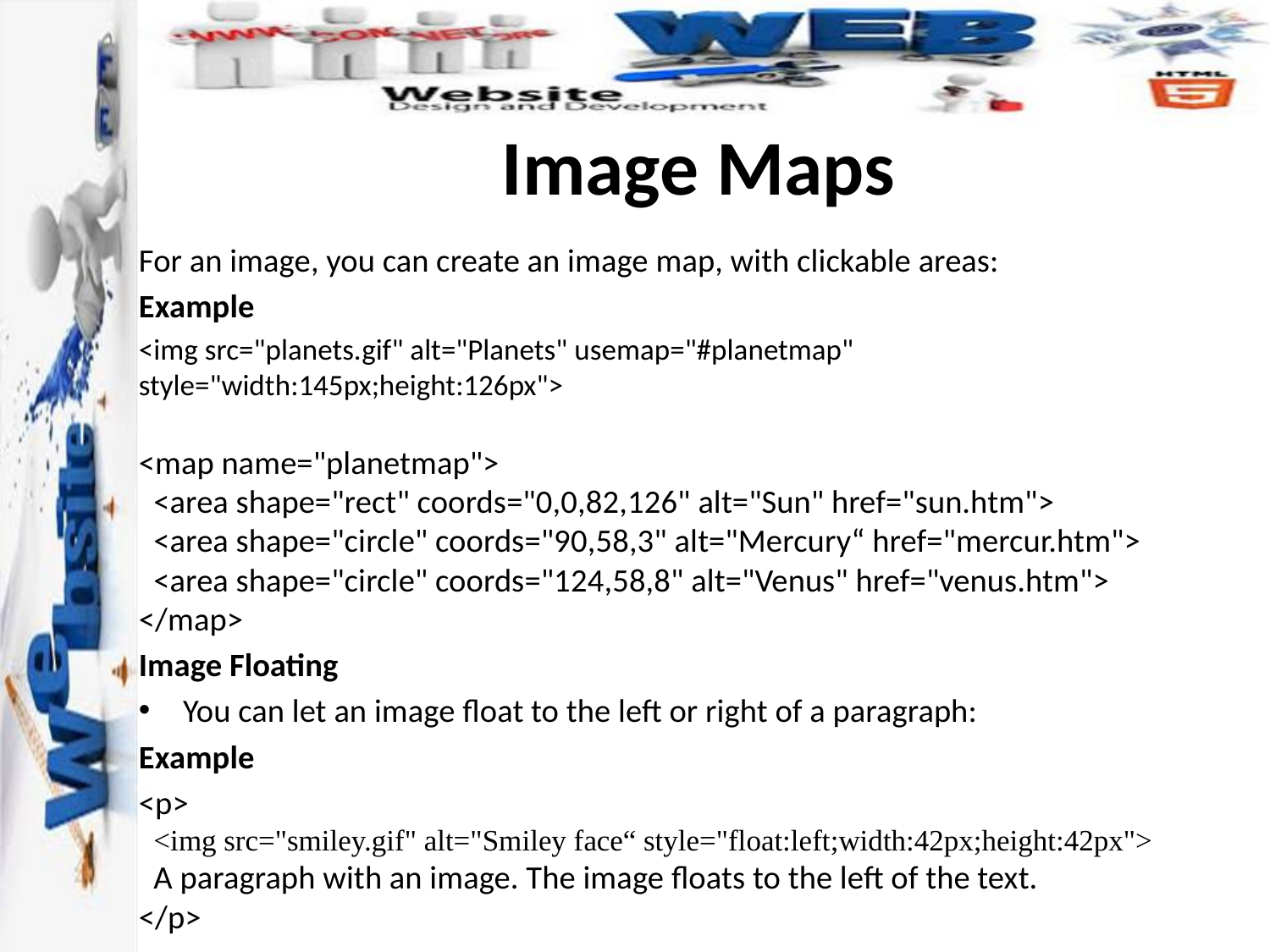

# Image Maps
For an image, you can create an image map, with clickable areas:
Example
<img src="planets.gif" alt="Planets" usemap="#planetmap" style="width:145px;height:126px">
<map name="planetmap">
  <area shape="rect" coords="0,0,82,126" alt="Sun" href="sun.htm">
  <area shape="circle" coords="90,58,3" alt="Mercury“ href="mercur.htm">
  <area shape="circle" coords="124,58,8" alt="Venus" href="venus.htm">
</map>
Image Floating
You can let an image float to the left or right of a paragraph:
Example
<p>
  <img src="smiley.gif" alt="Smiley face“ style="float:left;width:42px;height:42px">
  A paragraph with an image. The image floats to the left of the text.
</p>